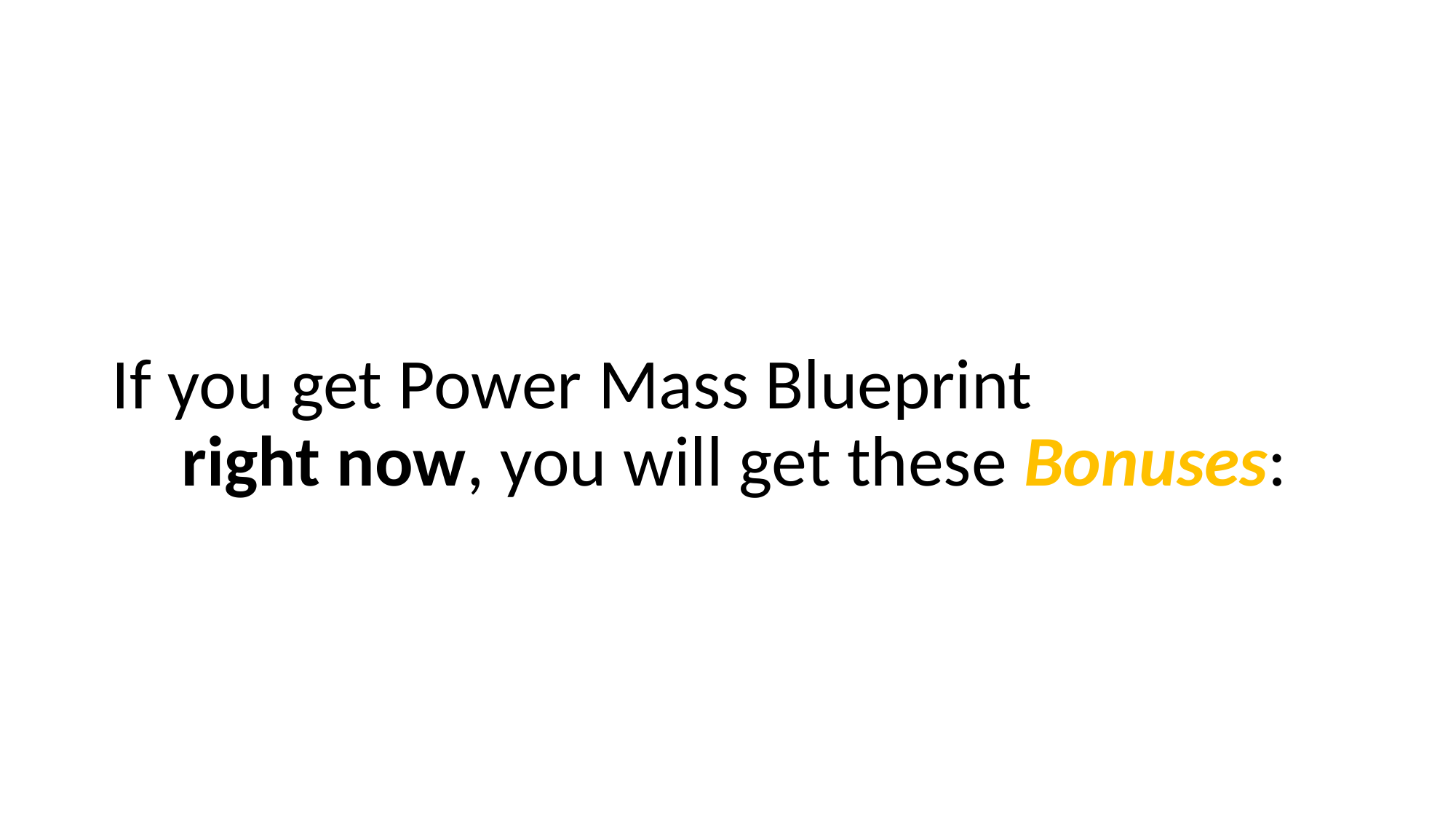

If you get Power Mass Blueprint                     right now, you will get these Bonuses: